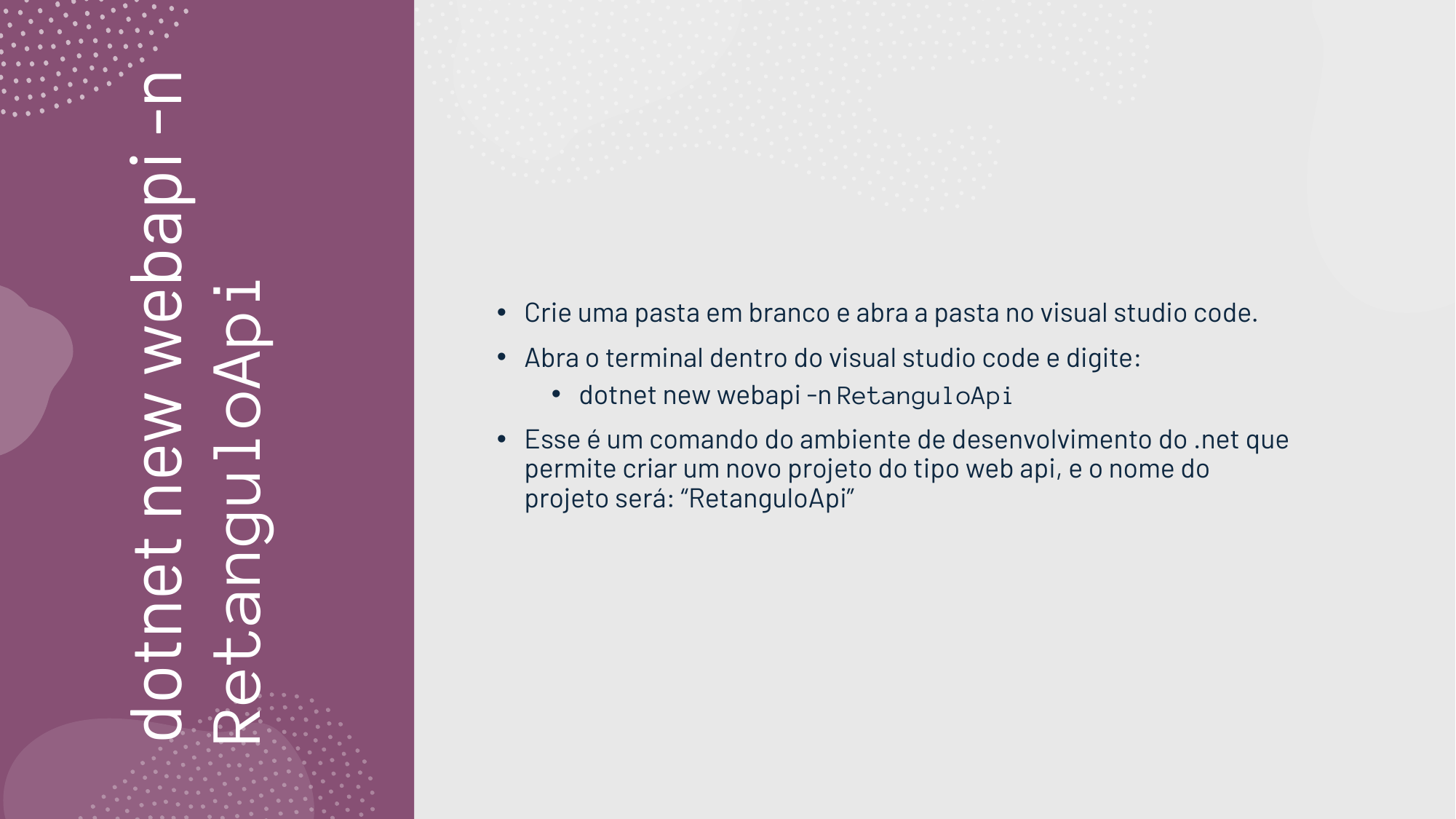

Crie uma pasta em branco e abra a pasta no visual studio code.
Abra o terminal dentro do visual studio code e digite:
dotnet new webapi -n RetanguloApi
Esse é um comando do ambiente de desenvolvimento do .net que permite criar um novo projeto do tipo web api, e o nome do projeto será: “RetanguloApi”
# dotnet new webapi -n RetanguloApi